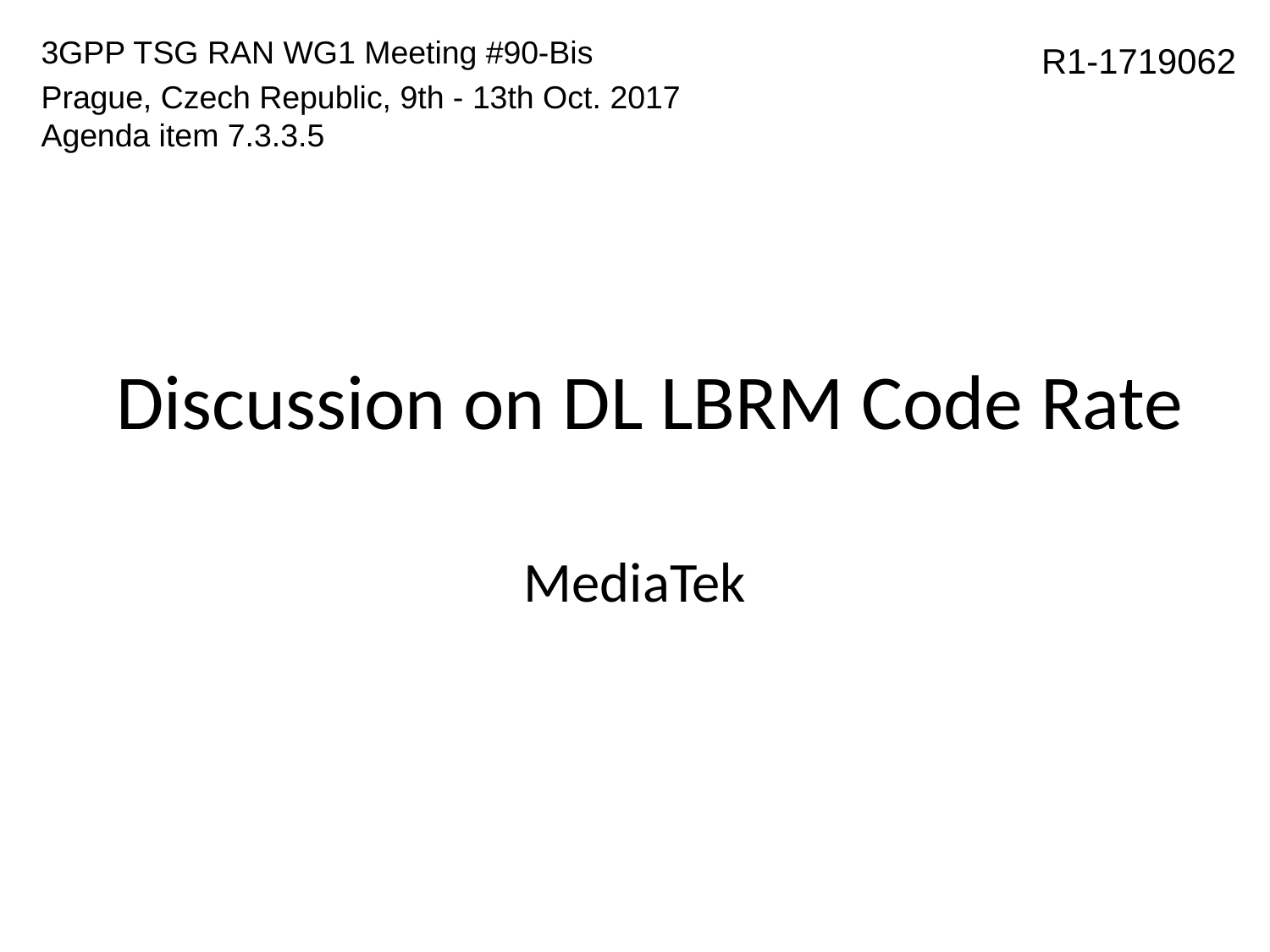

3GPP TSG RAN WG1 Meeting #90-Bis
Prague, Czech Republic, 9th - 13th Oct. 2017
Agenda item 7.3.3.5
R1-1719062
# Discussion on DL LBRM Code Rate
MediaTek